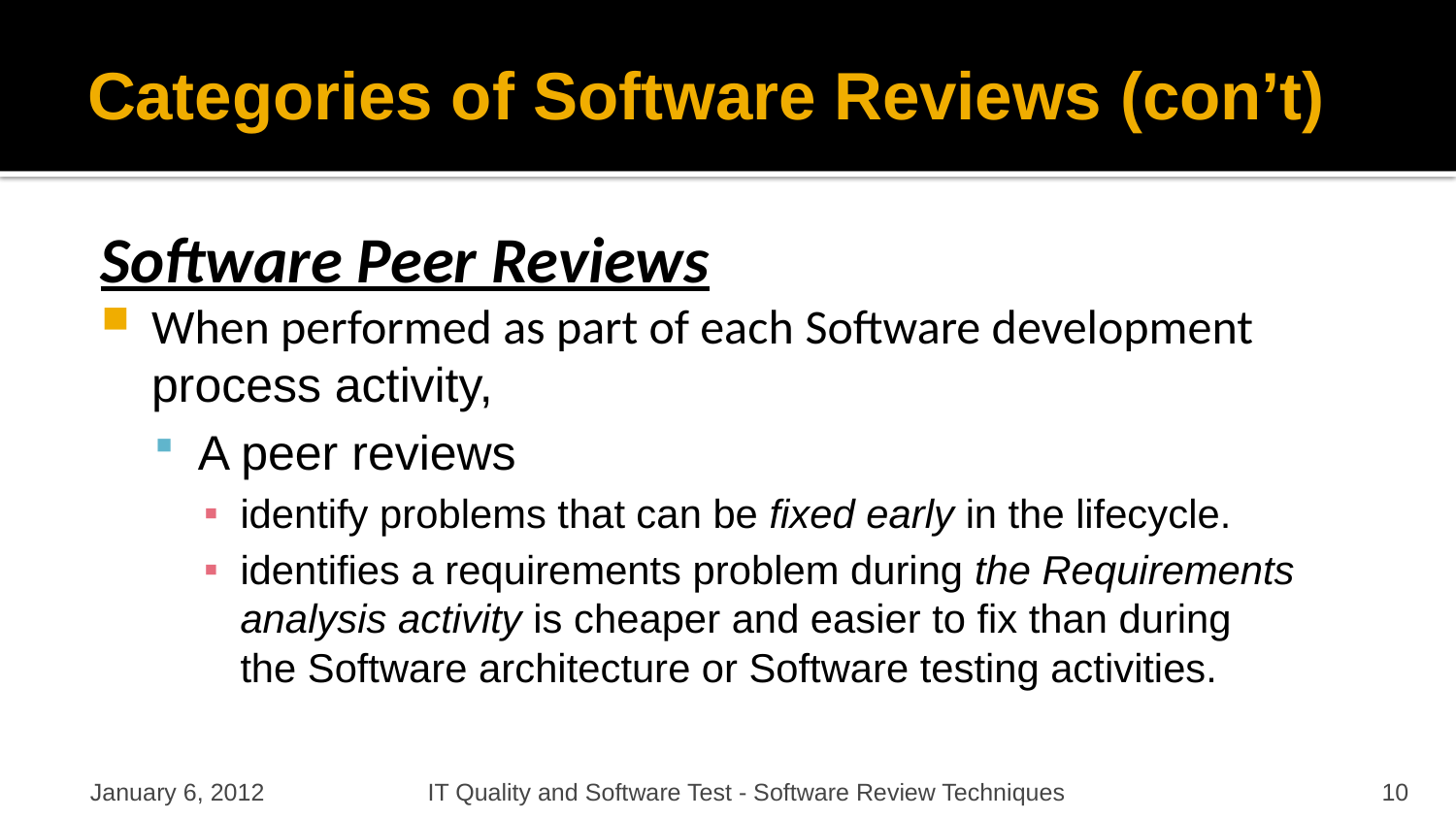

# Categories of Software Reviews (con’t)
Software Peer Reviews
When performed as part of each Software development process activity,
A peer reviews
identify problems that can be fixed early in the lifecycle.
identifies a requirements problem during the Requirements analysis activity is cheaper and easier to fix than during the Software architecture or Software testing activities.

January 6, 2012
IT Quality and Software Test - Software Review Techniques
10